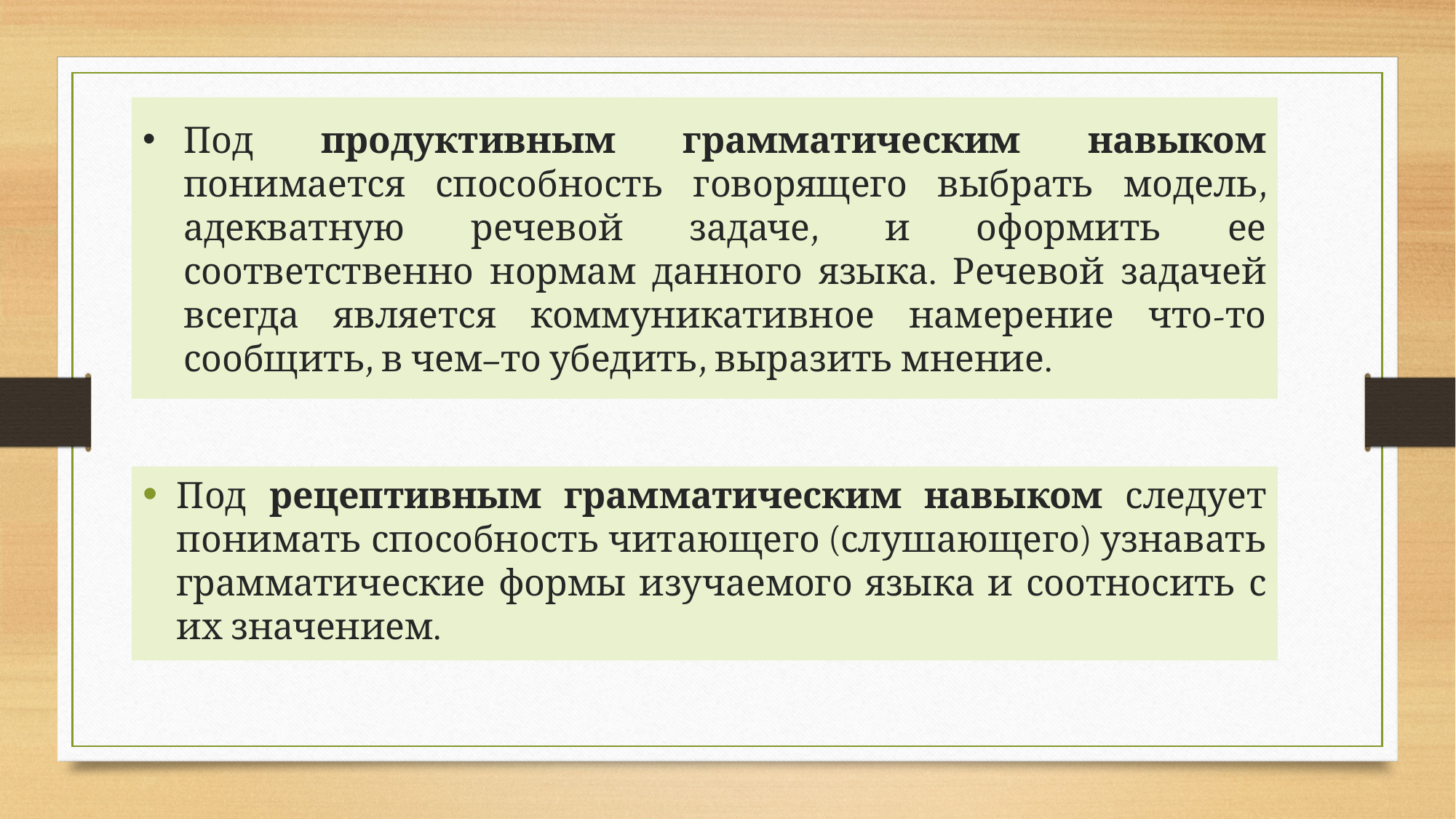

Под продуктивным грамматическим навыком понимается способность говорящего выбрать модель, адекватную речевой задаче, и оформить ее соответственно нормам данного языка. Речевой задачей всегда является коммуникативное намерение что-то сообщить, в чем–то убедить, выразить мнение.
Под рецептивным грамматическим навыком следует понимать способность читающего (слушающего) узнавать грамматические формы изучаемого языка и соотносить с их значением.